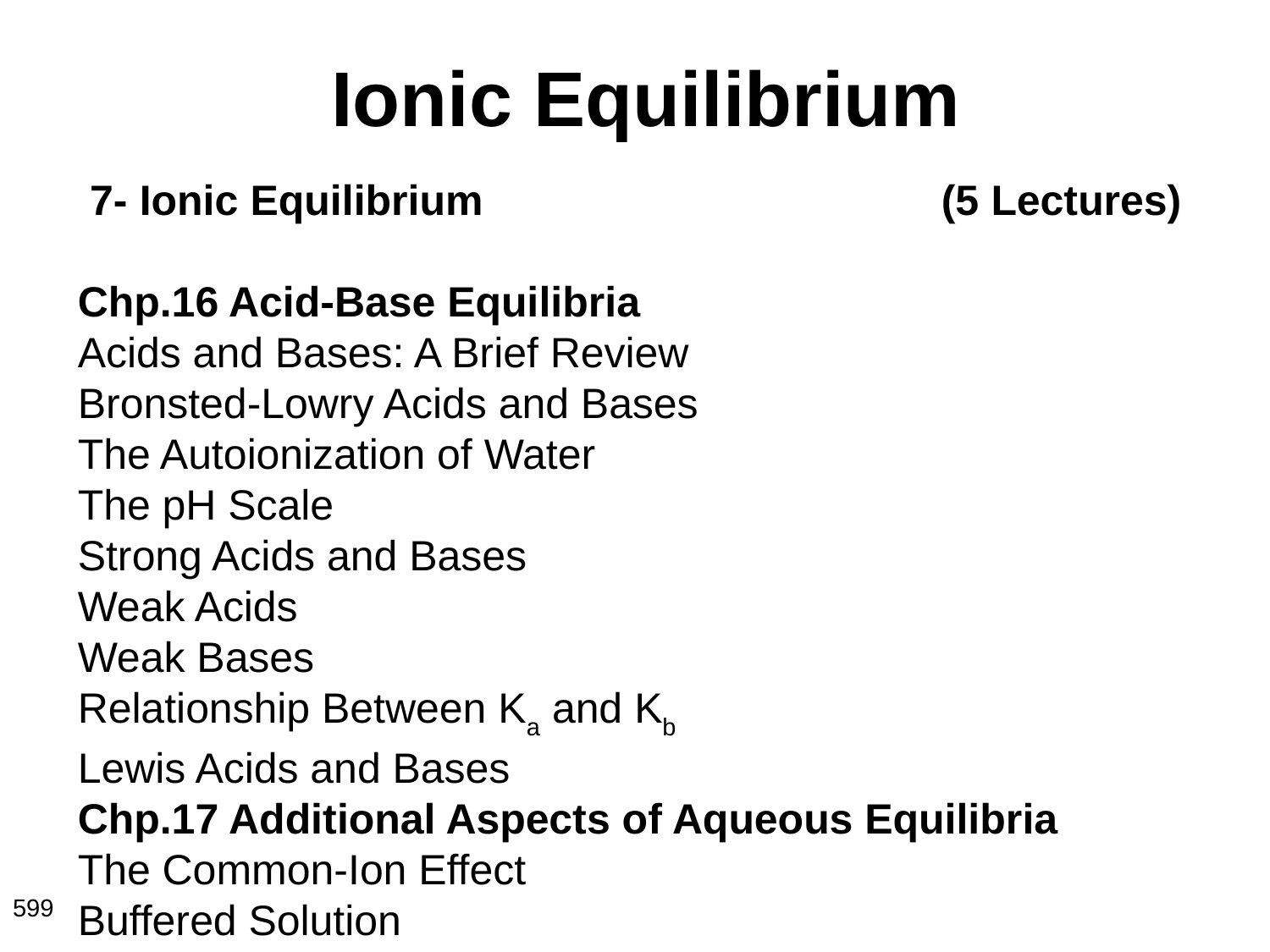

# Ionic Equilibrium

 7- Ionic Equilibrium                                      (5 Lectures)

Chp.16 Acid-Base Equilibria
Acids and Bases: A Brief Review
Bronsted-Lowry Acids and Bases
The Autoionization of Water
The pH Scale
Strong Acids and Bases
Weak Acids
Weak Bases
Relationship Between Ka and Kb
Lewis Acids and Bases
Chp.17 Additional Aspects of Aqueous Equilibria
The Common-Ion Effect
Buffered Solution
599